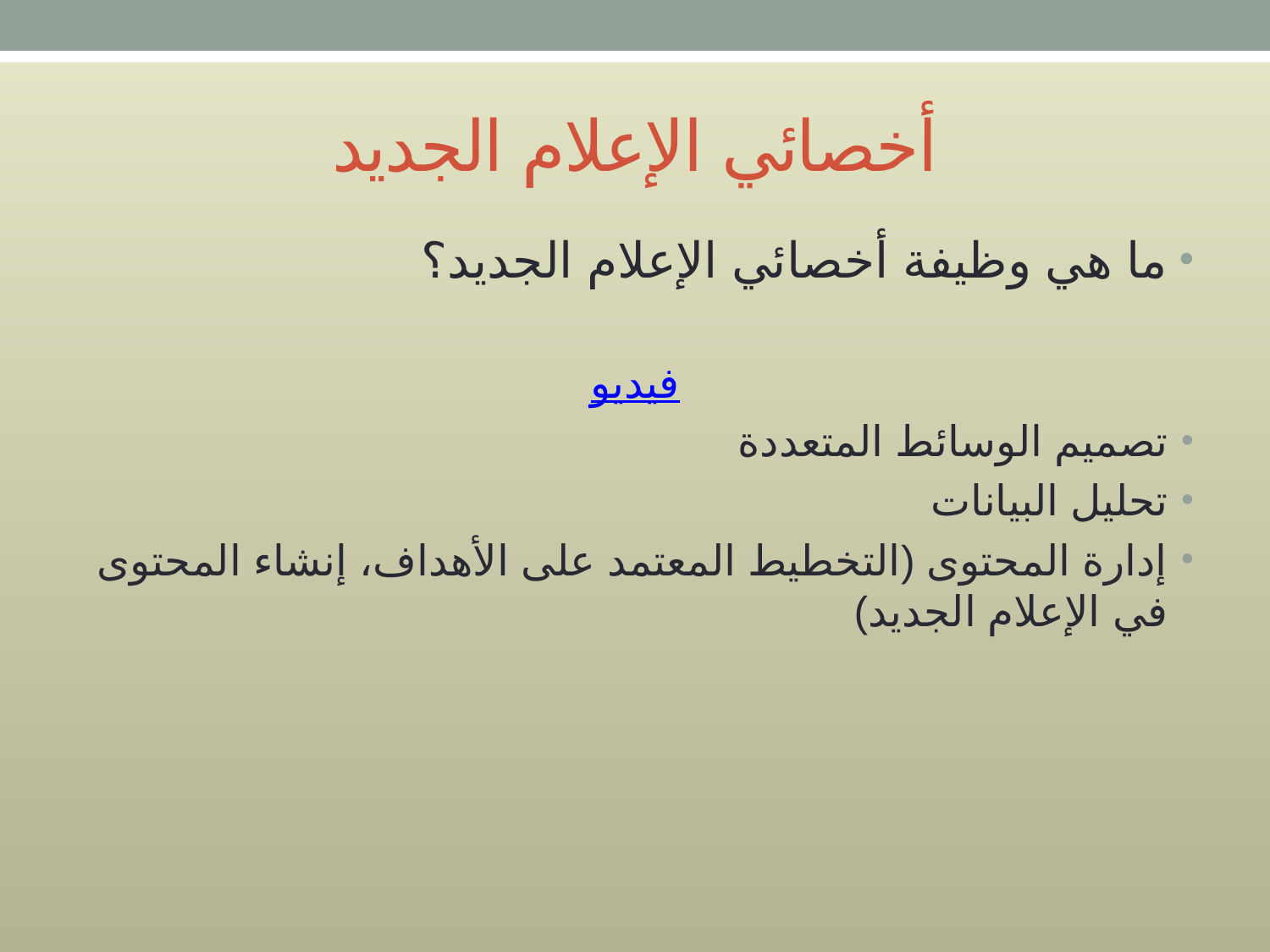

# أخصائي الإعلام الجديد
ما هي وظيفة أخصائي الإعلام الجديد؟

فيديو
تصميم الوسائط المتعددة
تحليل البيانات
إدارة المحتوى (التخطيط المعتمد على الأهداف، إنشاء المحتوى في الإعلام الجديد)